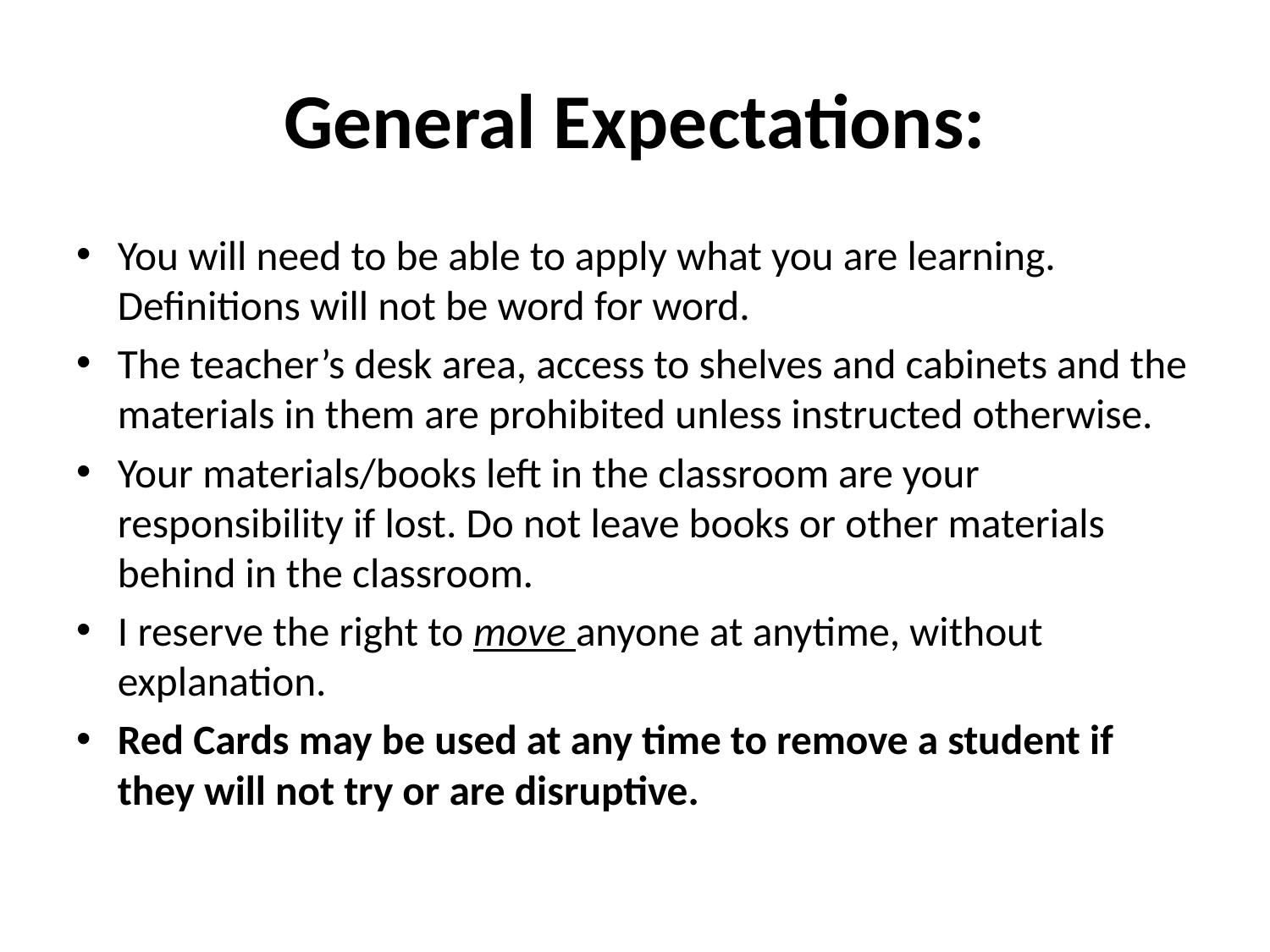

# General Expectations:
You will need to be able to apply what you are learning. Definitions will not be word for word.
The teacher’s desk area, access to shelves and cabinets and the materials in them are prohibited unless instructed otherwise.
Your materials/books left in the classroom are your responsibility if lost. Do not leave books or other materials behind in the classroom.
I reserve the right to move anyone at anytime, without explanation.
Red Cards may be used at any time to remove a student if they will not try or are disruptive.